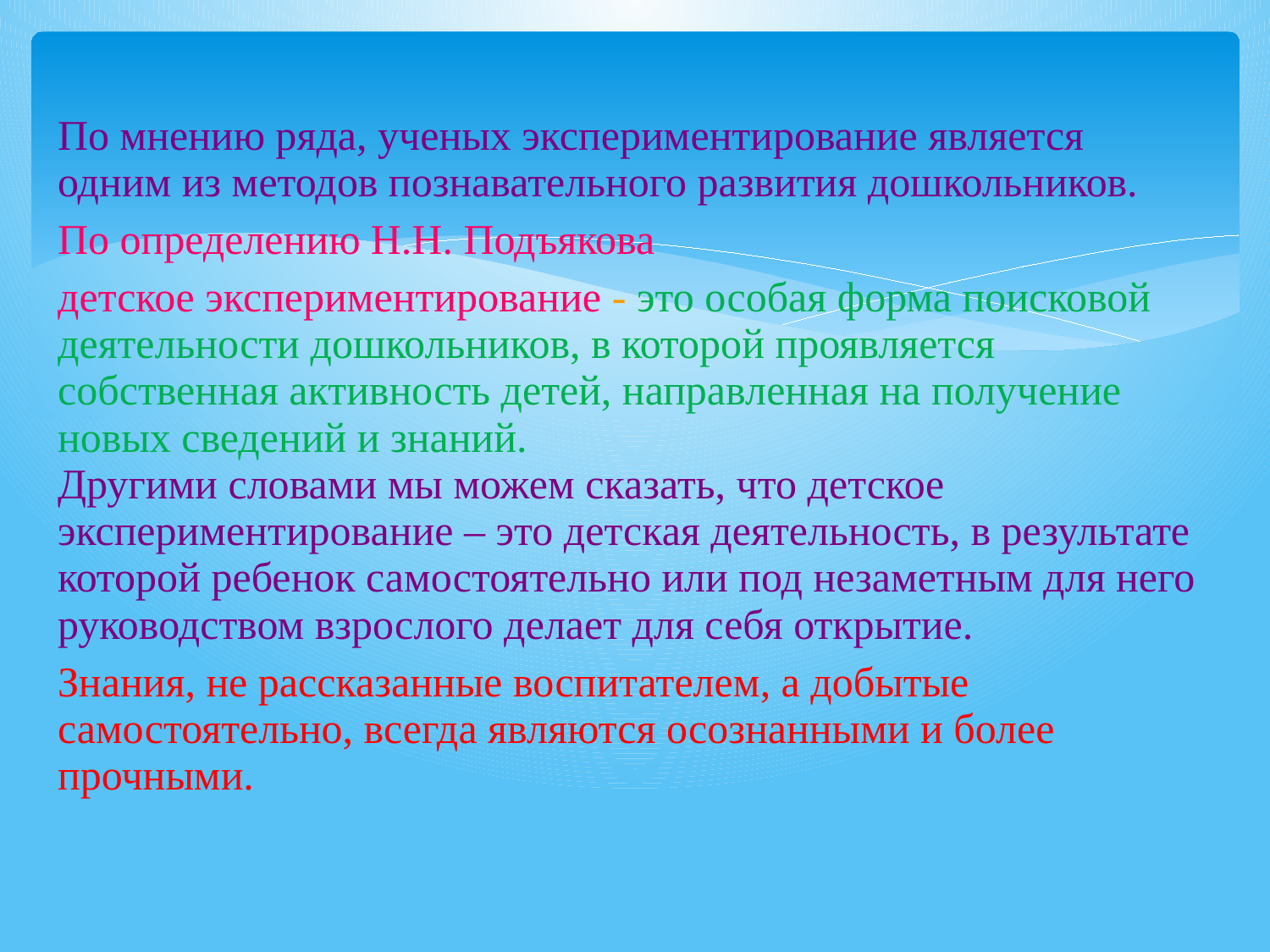

# По мнению ряда, ученых экспериментирование является одним из методов познавательного развития дошкольников.
По определению Н.Н. Подъякова
детское экспериментирование - это особая форма поисковой деятельности дошкольников, в которой проявляется собственная активность детей, направленная на получение новых сведений и знаний.                                                              Другими словами мы можем сказать, что детское экспериментирование – это детская деятельность, в результате которой ребенок самостоятельно или под незаметным для него руководством взрослого делает для себя открытие.
Знания, не рассказанные воспитателем, а добытые самостоятельно, всегда являются осознанными и более прочными.